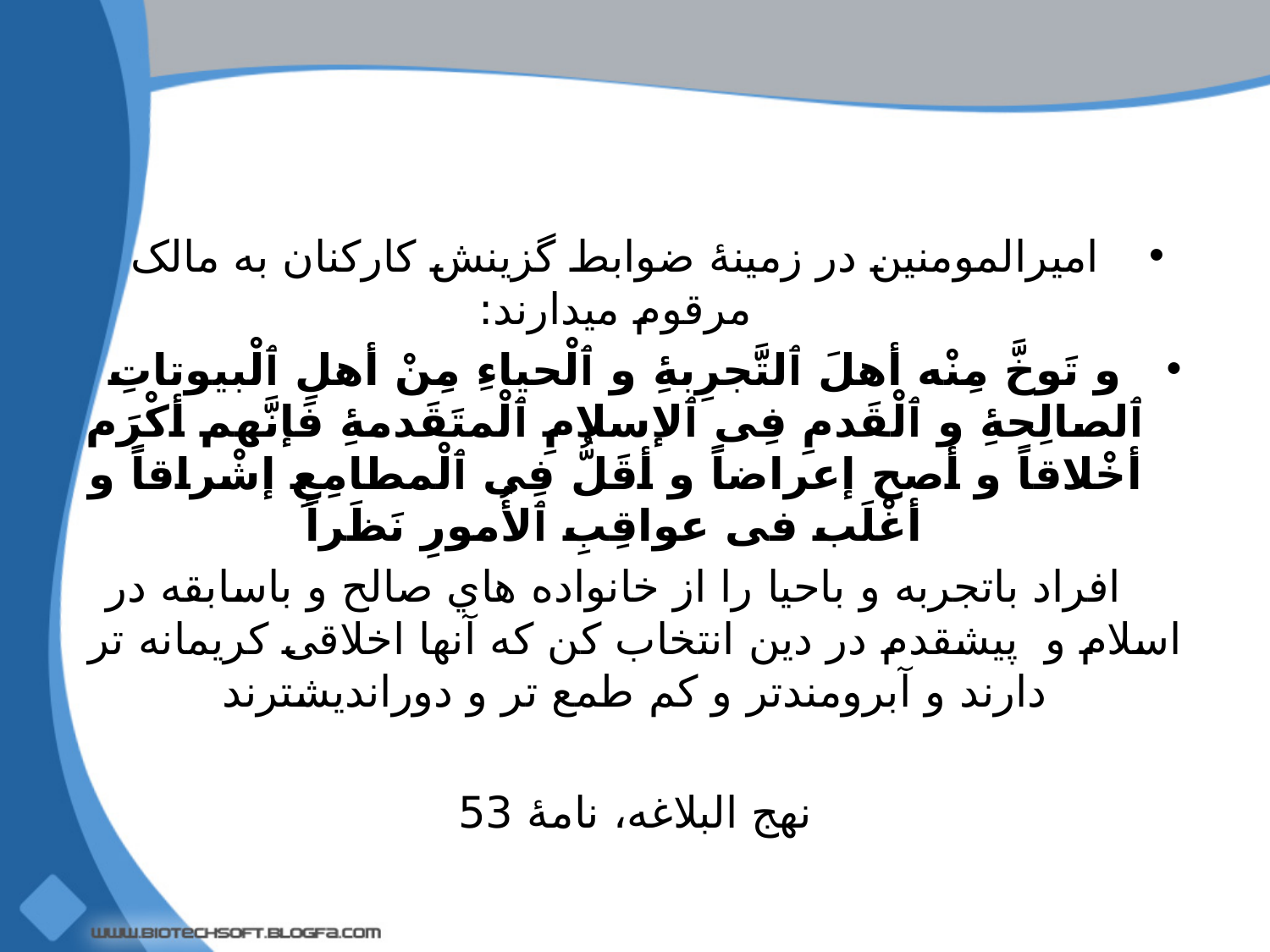

امیرالمومنین در زمینۀ ضوابط گزینش کارکنان به مالک مرقوم میدارند:
و تَوخَّ مِنْه أهلَ ٱلتَّجرِبۀِ و ٱلْحیاءِ مِنْ أهلِ ٱلْبیوتاتِ ٱلصالِحۀِ و ٱلْقَدمِ فِی ٱلإسلامِ ٱلْمتَقَدمۀِ فَإنَّهم أکْرَم أخْلاقاً و أصح إعراضاً و أقَلُّ فِی ٱلْمطامِعِ إشْراقاً و أغْلَب فی عواقِبِ ٱلأُمورِ نَظَراً
   افراد باتجربه و باحیا را از خانواده هاي صالح و باسابقه در اسلام و  پیشقدم در دین انتخاب کن که آنها اخلاقی کریمانه تر دارند و آبرومندتر و کم طمع تر و دوراندیشترند

نهج البلاغه، نامۀ 53